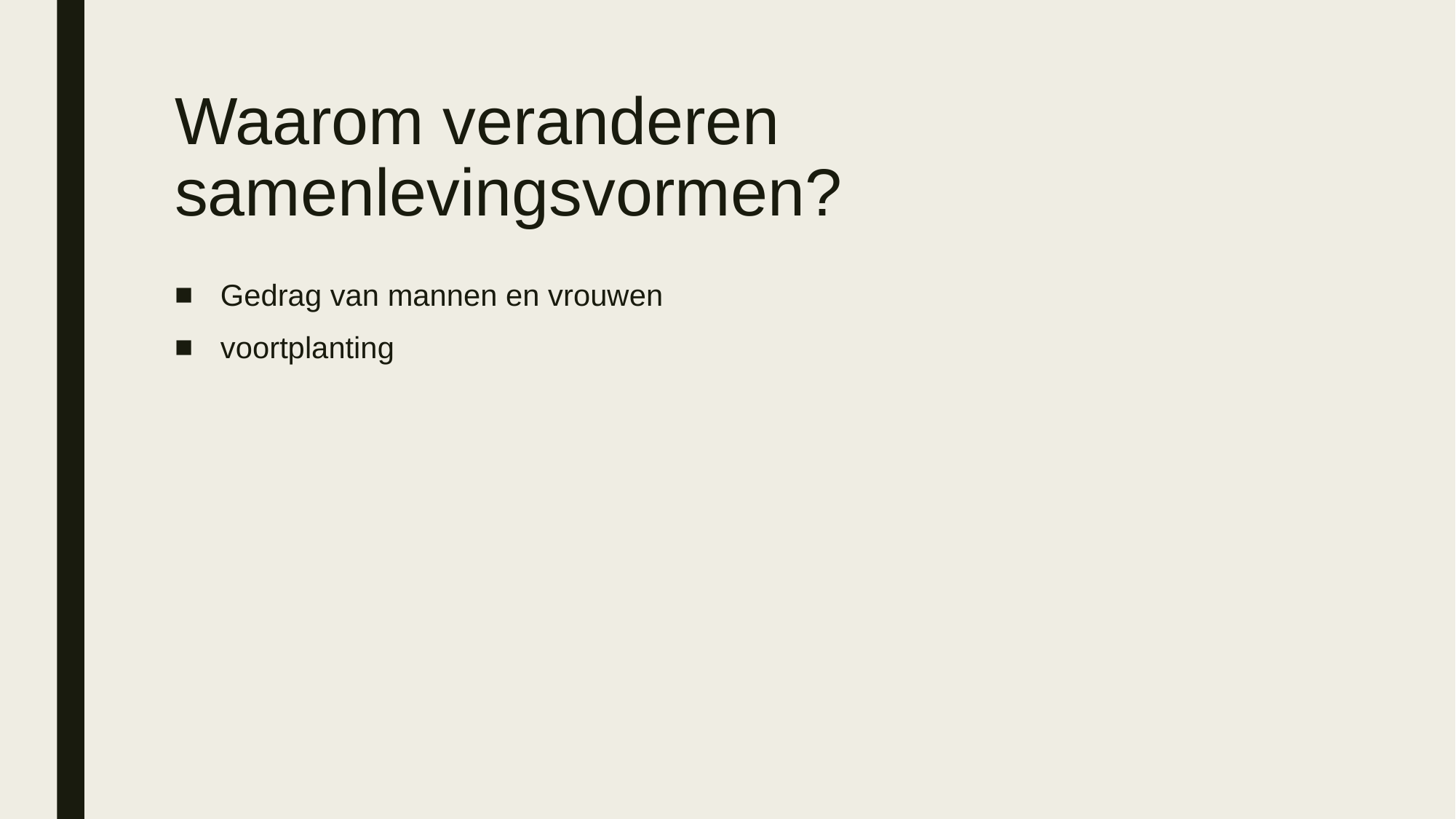

# Waarom veranderen samenlevingsvormen?
Gedrag van mannen en vrouwen
voortplanting